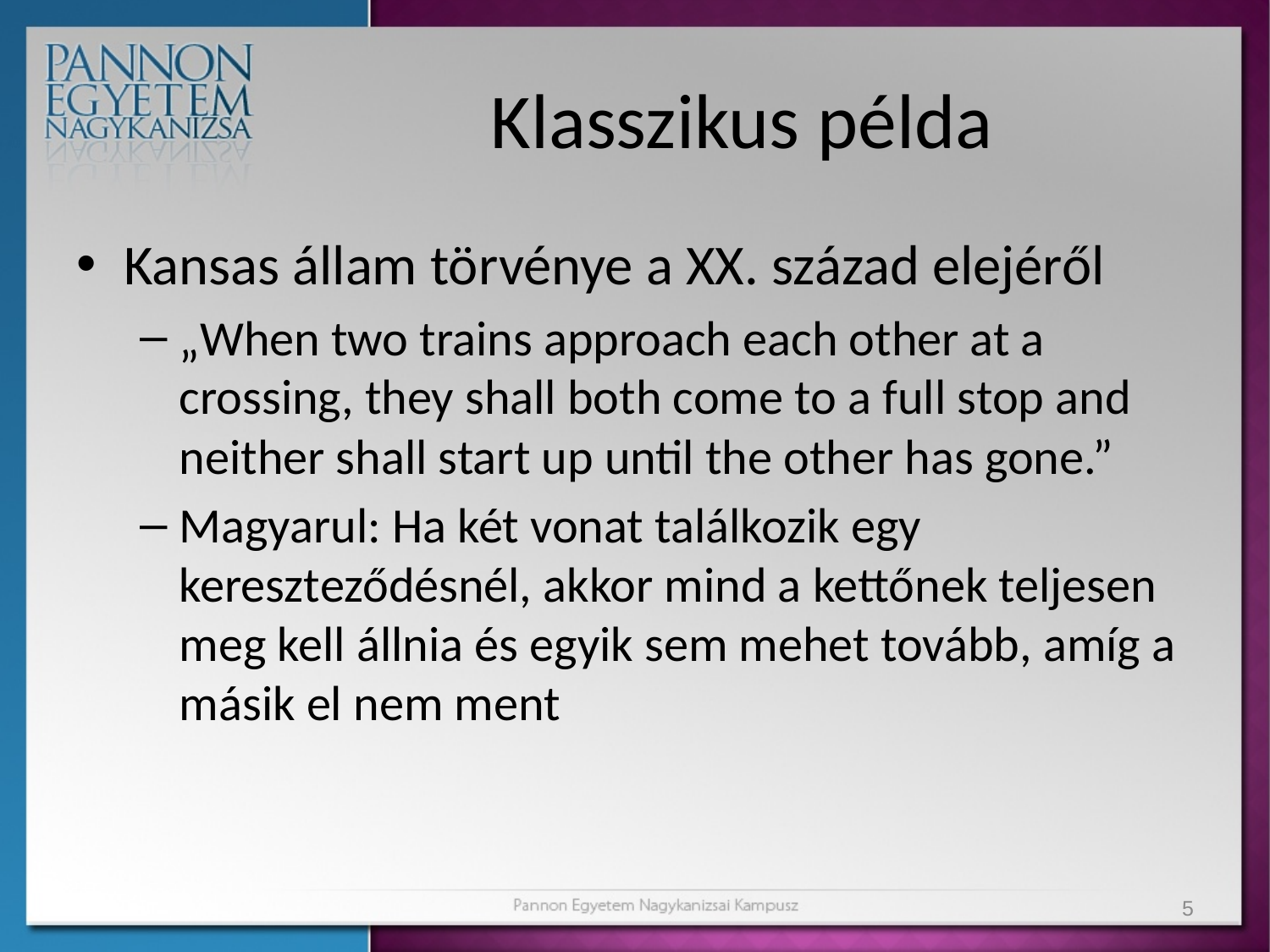

# Klasszikus példa
Kansas állam törvénye a XX. század elejéről
„When two trains approach each other at a crossing, they shall both come to a full stop and neither shall start up until the other has gone.”
Magyarul: Ha két vonat találkozik egy kereszteződésnél, akkor mind a kettőnek teljesen meg kell állnia és egyik sem mehet tovább, amíg a másik el nem ment
5